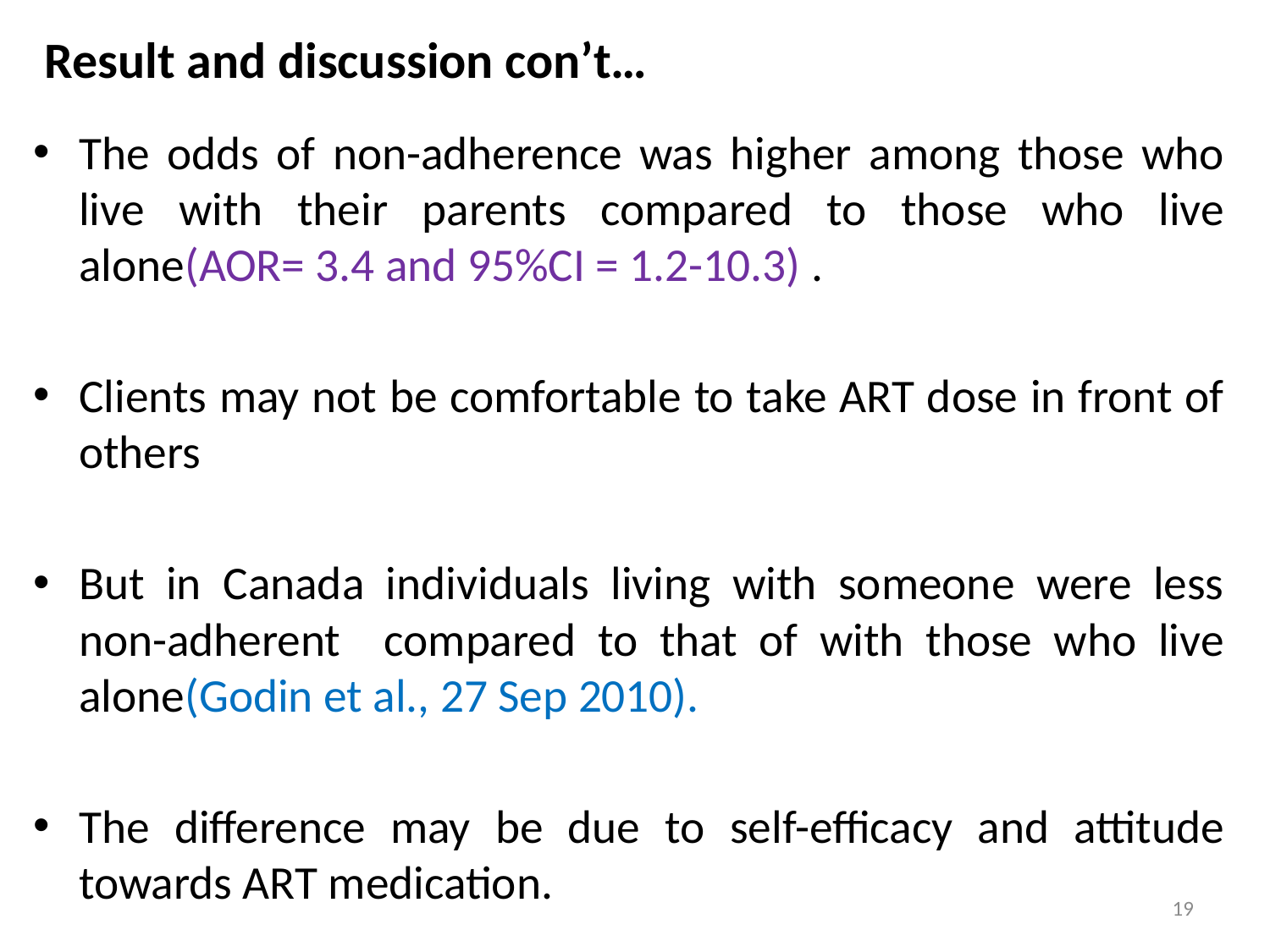

# Result and discussion con’t…
The odds of non-adherence was higher among those who live with their parents compared to those who live alone(AOR= 3.4 and 95%CI = 1.2-10.3) .

Clients may not be comfortable to take ART dose in front of others

But in Canada individuals living with someone were less non-adherent  compared to that of with those who live alone(Godin et al., 27 Sep 2010).

The difference may be due to self-efficacy and attitude towards ART medication.

19